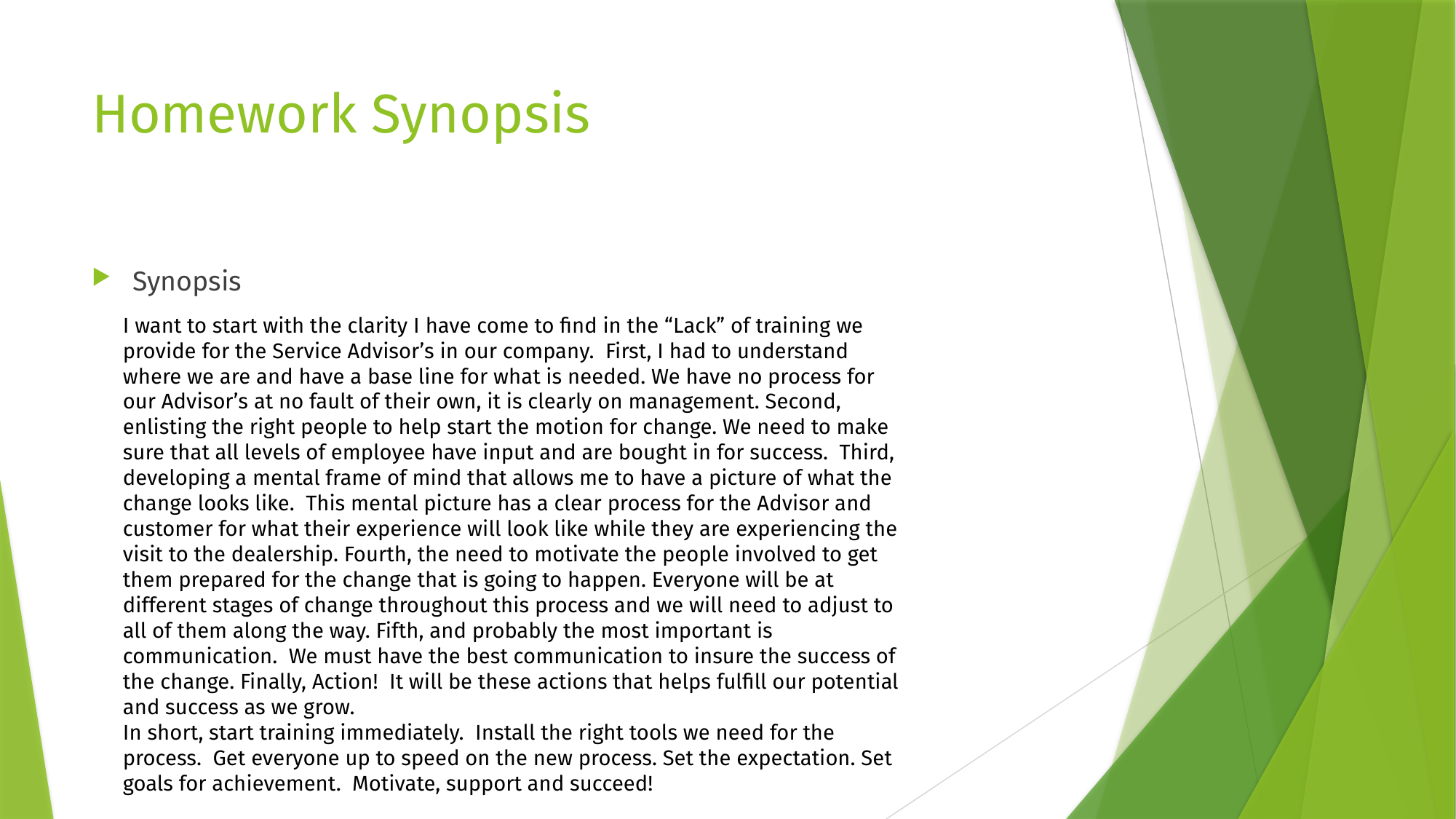

# Homework Synopsis
Synopsis

I want to start with the clarity I have come to find in the “Lack” of training we provide for the Service Advisor’s in our company.  First, I had to understand where we are and have a base line for what is needed. We have no process for our Advisor’s at no fault of their own, it is clearly on management. Second, enlisting the right people to help start the motion for change. We need to make sure that all levels of employee have input and are bought in for success.  Third, developing a mental frame of mind that allows me to have a picture of what the change looks like.  This mental picture has a clear process for the Advisor and customer for what their experience will look like while they are experiencing the visit to the dealership. Fourth, the need to motivate the people involved to get them prepared for the change that is going to happen. Everyone will be at different stages of change throughout this process and we will need to adjust to all of them along the way. Fifth, and probably the most important is communication.  We must have the best communication to insure the success of the change. Finally, Action!  It will be these actions that helps fulfill our potential and success as we grow.
In short, start training immediately.  Install the right tools we need for the process.  Get everyone up to speed on the new process. Set the expectation. Set goals for achievement.  Motivate, support and succeed!